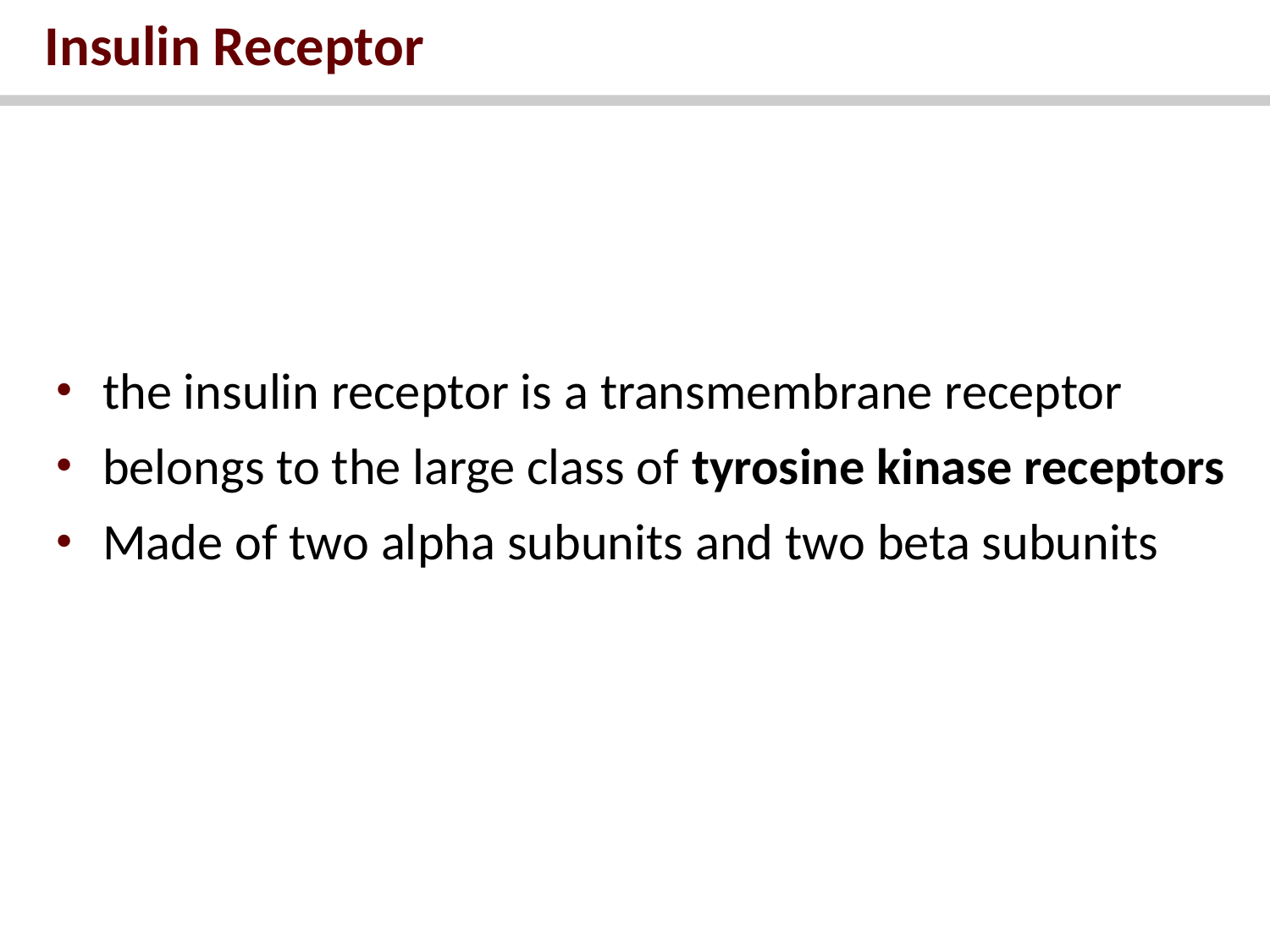

# Insulin Receptor
the insulin receptor is a transmembrane receptor
belongs to the large class of tyrosine kinase receptors
Made of two alpha subunits and two beta subunits